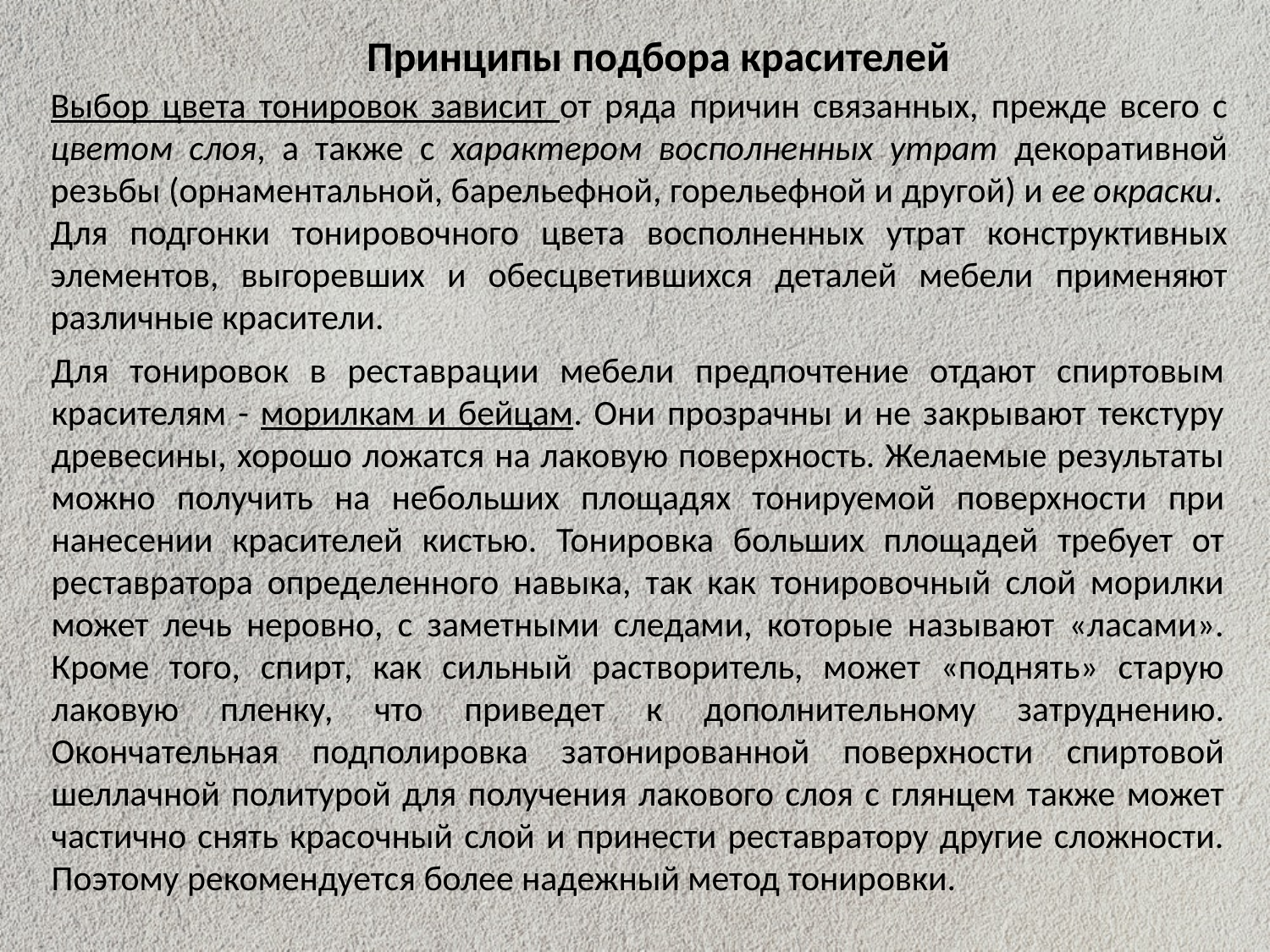

Принципы подбора красителей
Выбор цвета тонировок зависит от ряда причин связанных, прежде всего с цветом слоя, а также с характером восполненных утрат декоративной резьбы (орнаментальной, барельефной, горельефной и другой) и ее окраски.
Для подгонки тонировочного цвета восполненных утрат конструктивных элементов, выгоревших и обесцветившихся деталей мебели применяют различные красители.
Для тонировок в реставрации мебели предпочтение отдают спиртовым красителям - морилкам и бейцам. Они прозрачны и не закрывают текстуру древесины, хорошо ложатся на лаковую поверхность. Желаемые результаты можно получить на небольших площадях тонируемой поверхности при нанесении красителей кистью. Тонировка больших площадей требует от реставратора определенного навыка, так как тонировочный слой морилки может лечь неровно, с заметными следами, которые называют «ласами». Кроме того, спирт, как сильный растворитель, может «поднять» старую лаковую пленку, что приведет к дополнительному затруднению. Окончательная подполировка затонированной поверхности спиртовой шеллачной политурой для получения лакового слоя с глянцем также может частично снять красочный слой и принести реставратору другие сложности. Поэтому рекомендуется более надежный метод тонировки.